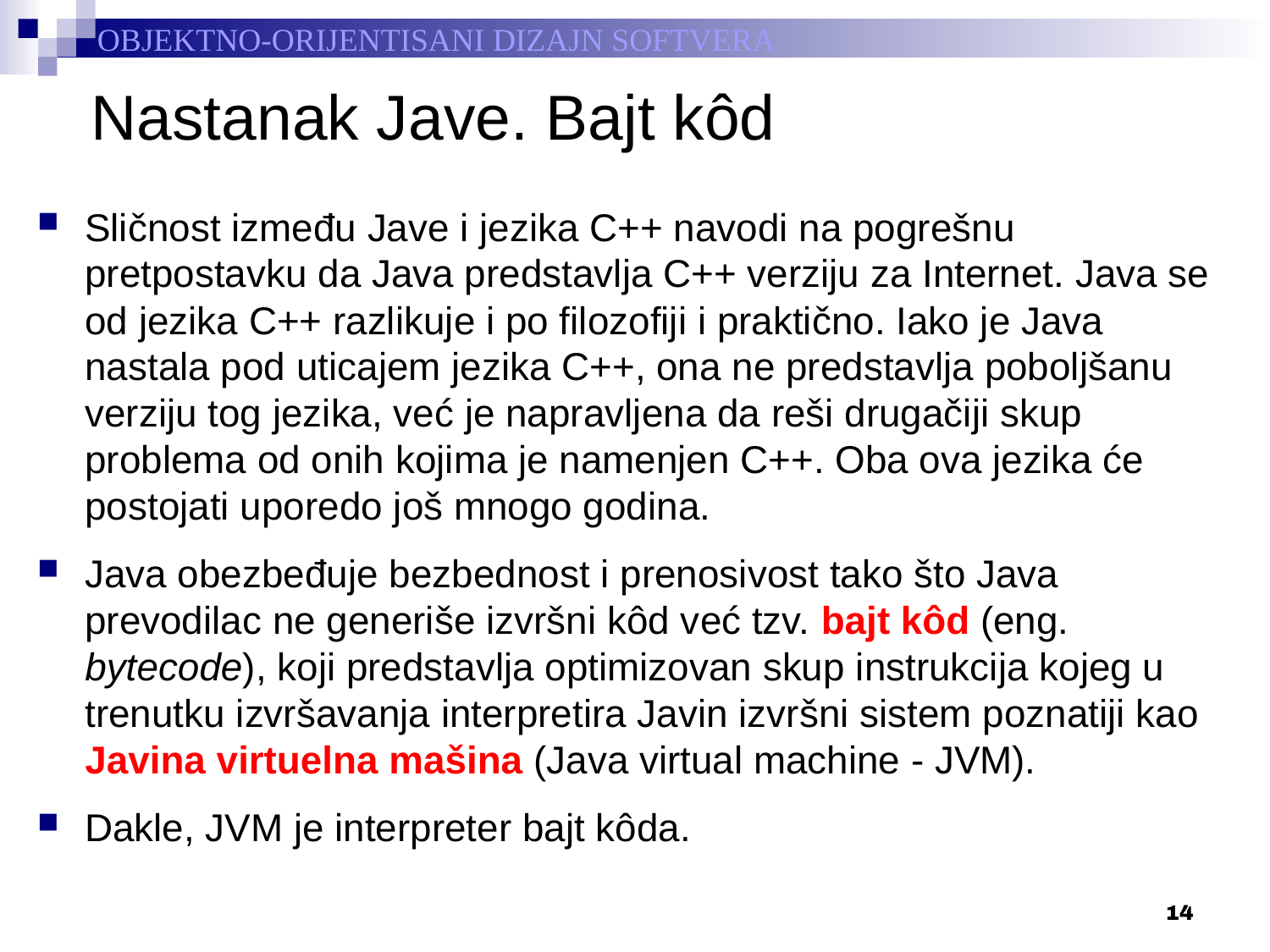

# Nastanak Jave. Bajt kôd
Sličnost između Jave i jezika C++ navodi na pogrešnu pretpostavku da Java predstavlja C++ verziju za Internet. Java se od jezika C++ razlikuje i po filozofiji i praktično. Iako je Java nastala pod uticajem jezika C++, ona ne predstavlja poboljšanu verziju tog jezika, već je napravljena da reši drugačiji skup problema od onih kojima je namenjen C++. Oba ova jezika će postojati uporedo još mnogo godina.
Java obezbeđuje bezbednost i prenosivost tako što Java prevodilac ne generiše izvršni kôd već tzv. bajt kôd (eng. bytecode), koji predstavlja optimizovan skup instrukcija kojeg u trenutku izvršavanja interpretira Javin izvršni sistem poznatiji kao Javina virtuelna mašina (Java virtual machine - JVM).
Dakle, JVM je interpreter bajt kôda.
14